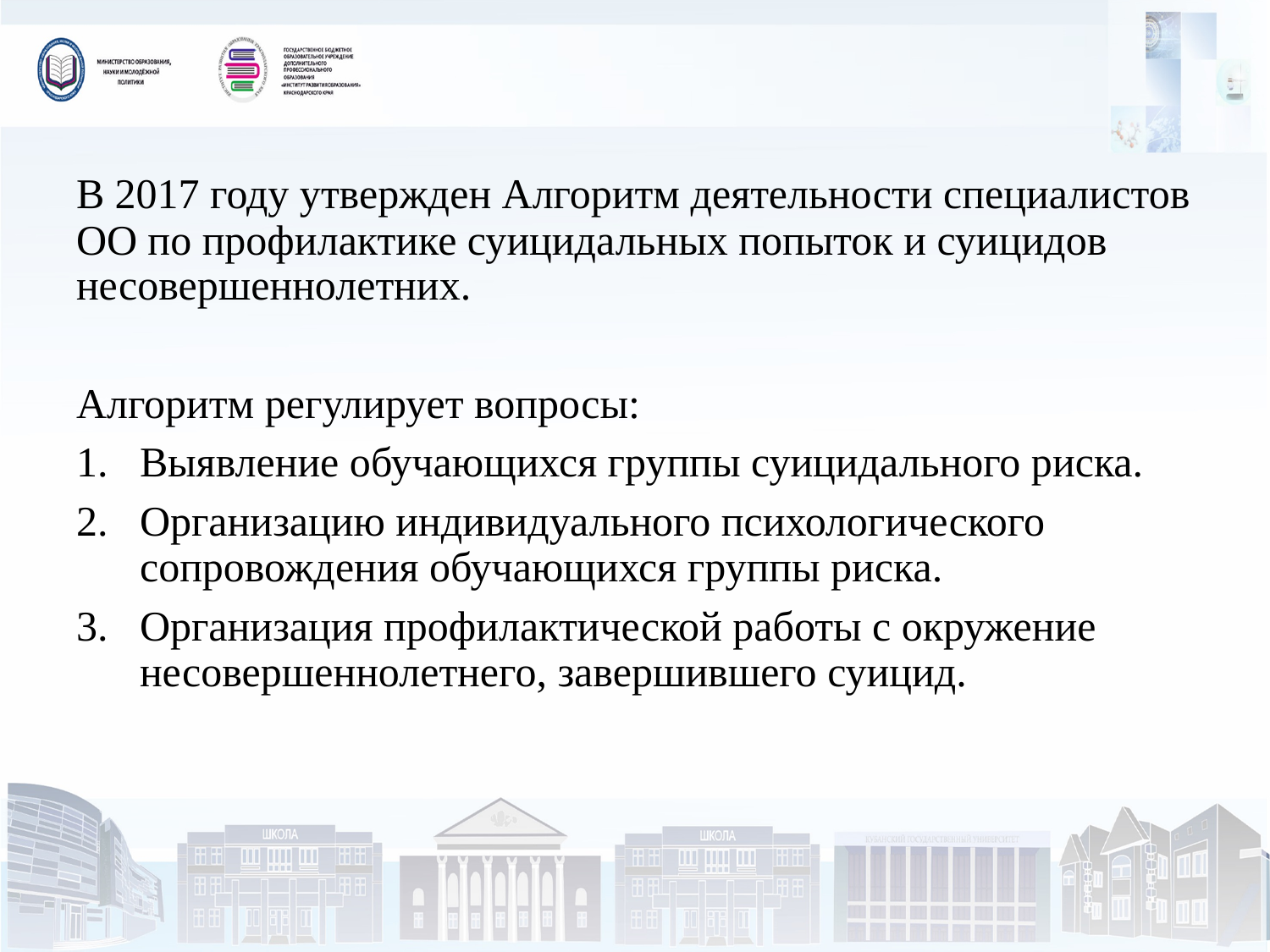

#
В 2017 году утвержден Алгоритм деятельности специалистов ОО по профилактике суицидальных попыток и суицидов несовершеннолетних.

Алгоритм регулирует вопросы:
Выявление обучающихся группы суицидального риска.
Организацию индивидуального психологического сопровождения обучающихся группы риска.
Организация профилактической работы с окружение несовершеннолетнего, завершившего суицид.